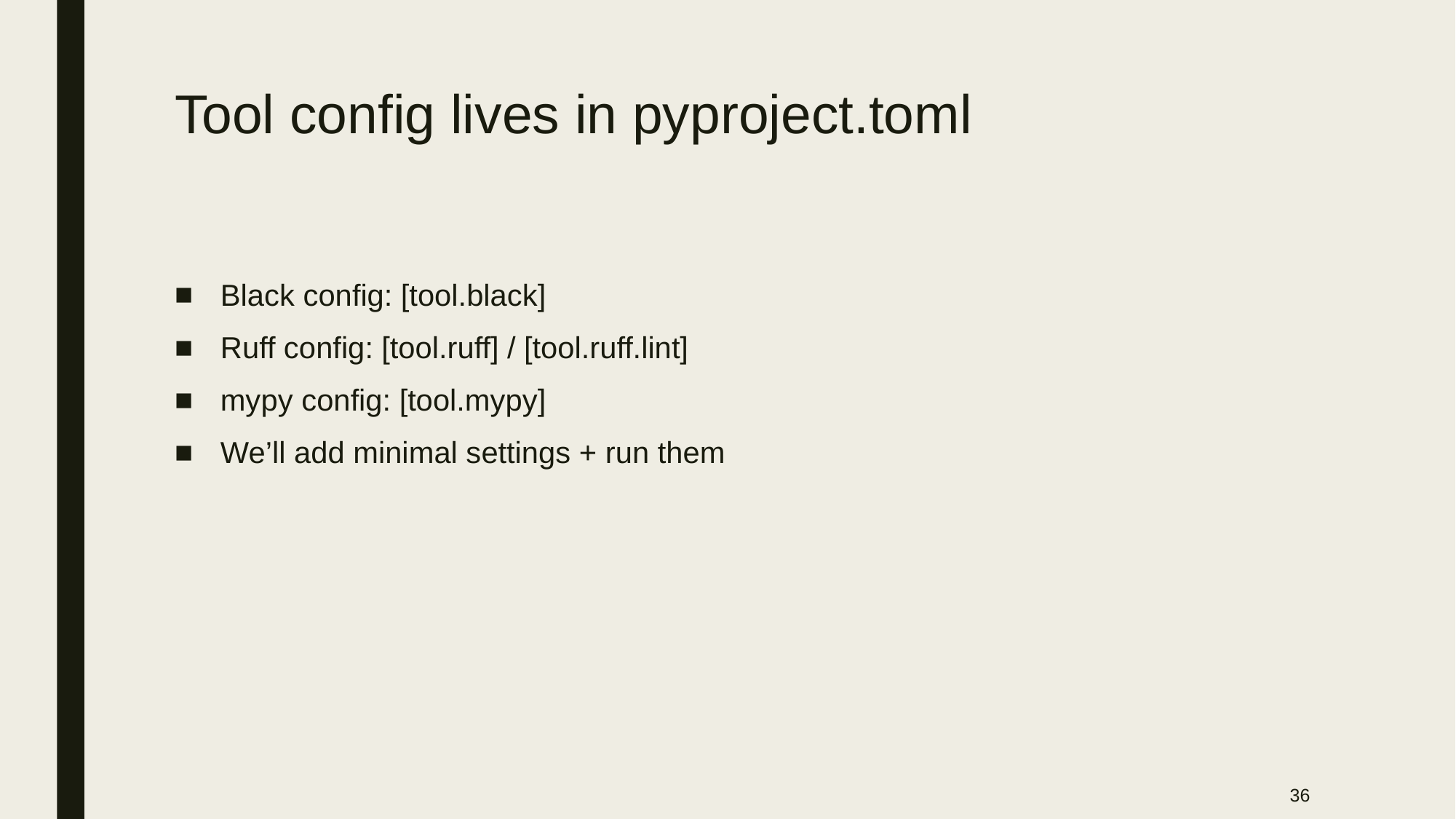

# Tool config lives in pyproject.toml
Black config: [tool.black]
Ruff config: [tool.ruff] / [tool.ruff.lint]
mypy config: [tool.mypy]
We’ll add minimal settings + run them
36